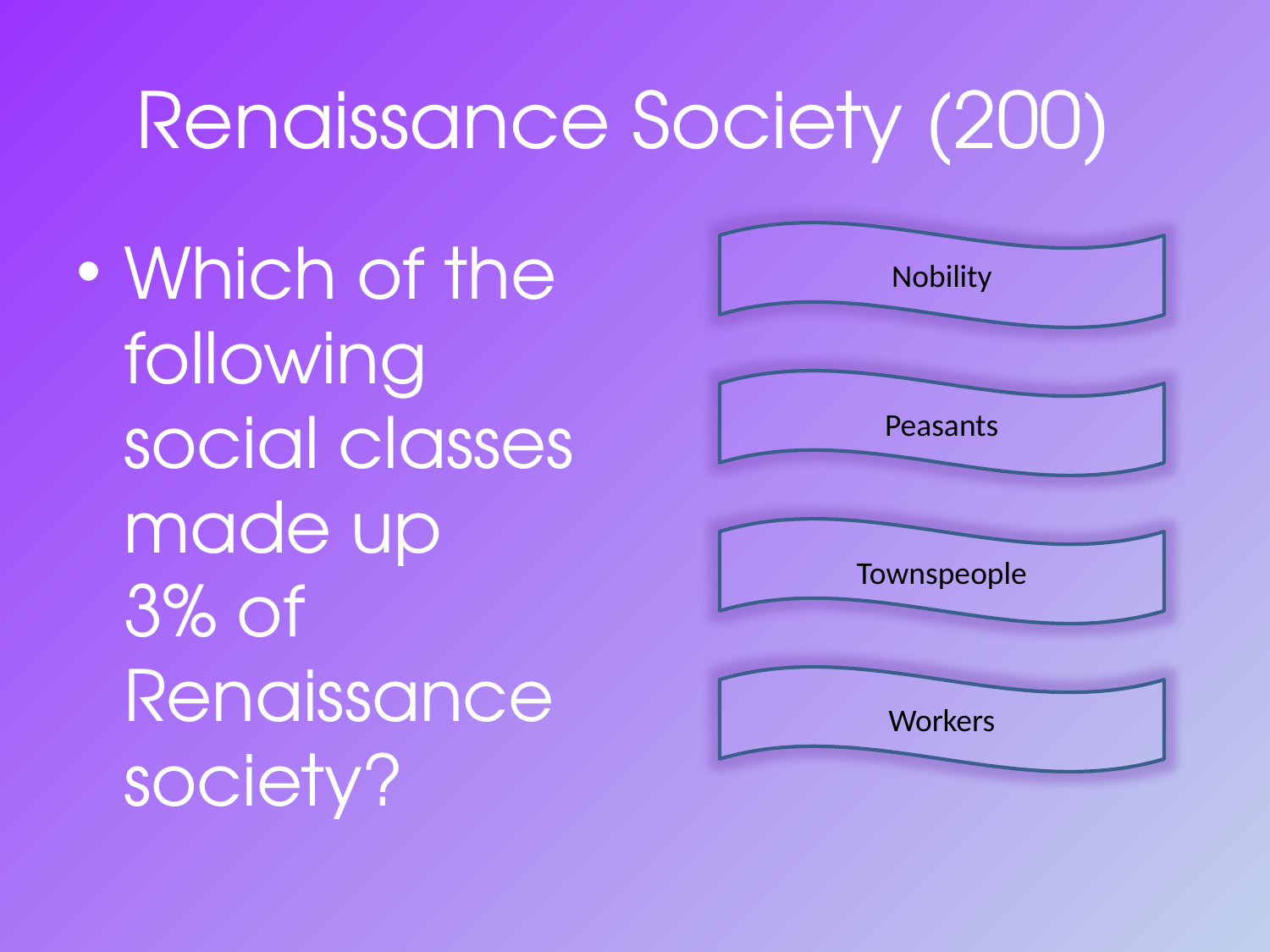

# Renaissance Society (200)
Which of the following social classes made up
3% of Renaissance society?
Nobility
Peasants
Townspeople
Workers